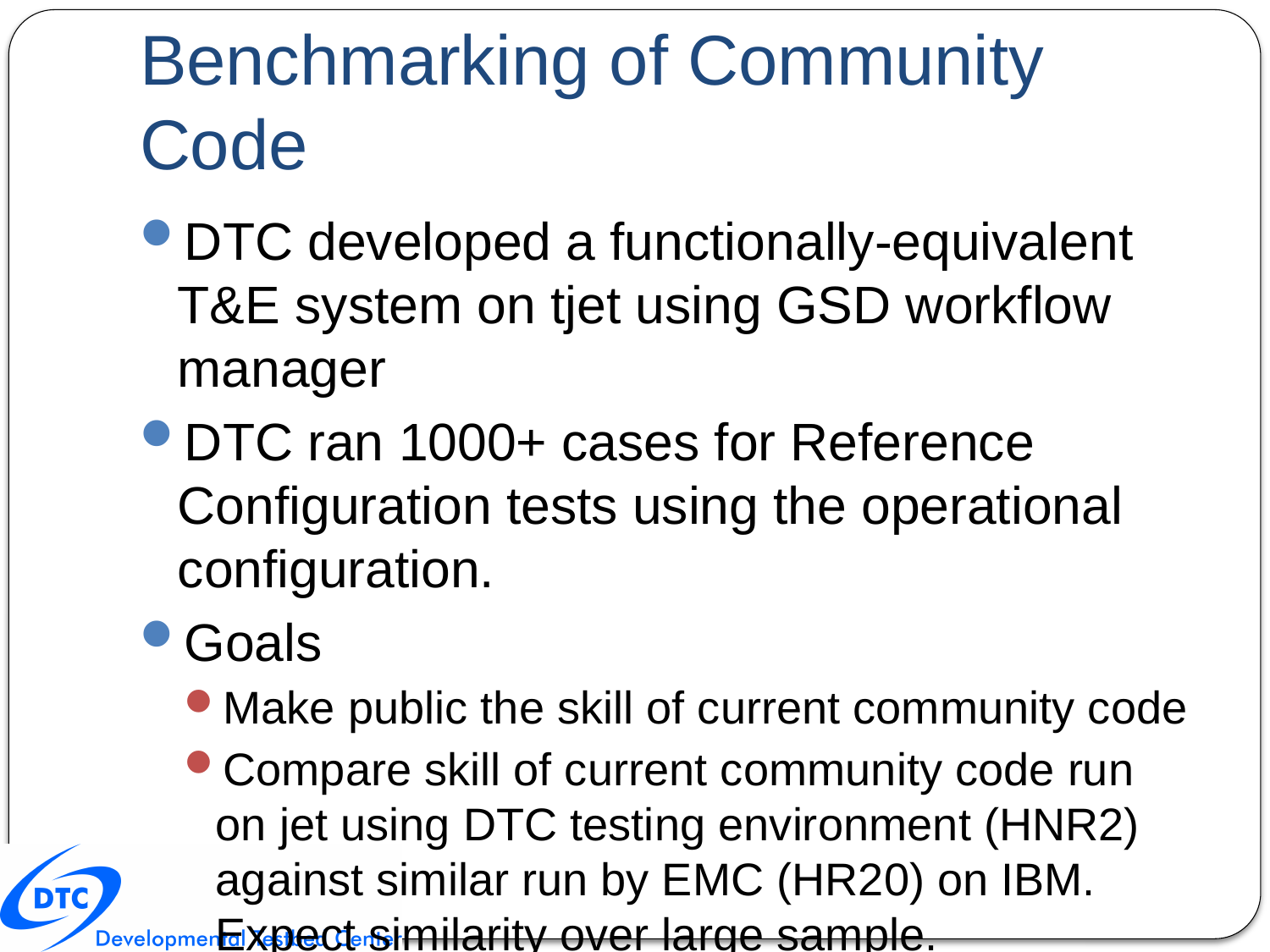

Benchmarking of Community Code
DTC developed a functionally-equivalent T&E system on tjet using GSD workflow manager
DTC ran 1000+ cases for Reference Configuration tests using the operational configuration.
Goals
Make public the skill of current community code
Compare skill of current community code run on jet using DTC testing environment (HNR2) against similar run by EMC (HR20) on IBM. Expect similarity over large sample.